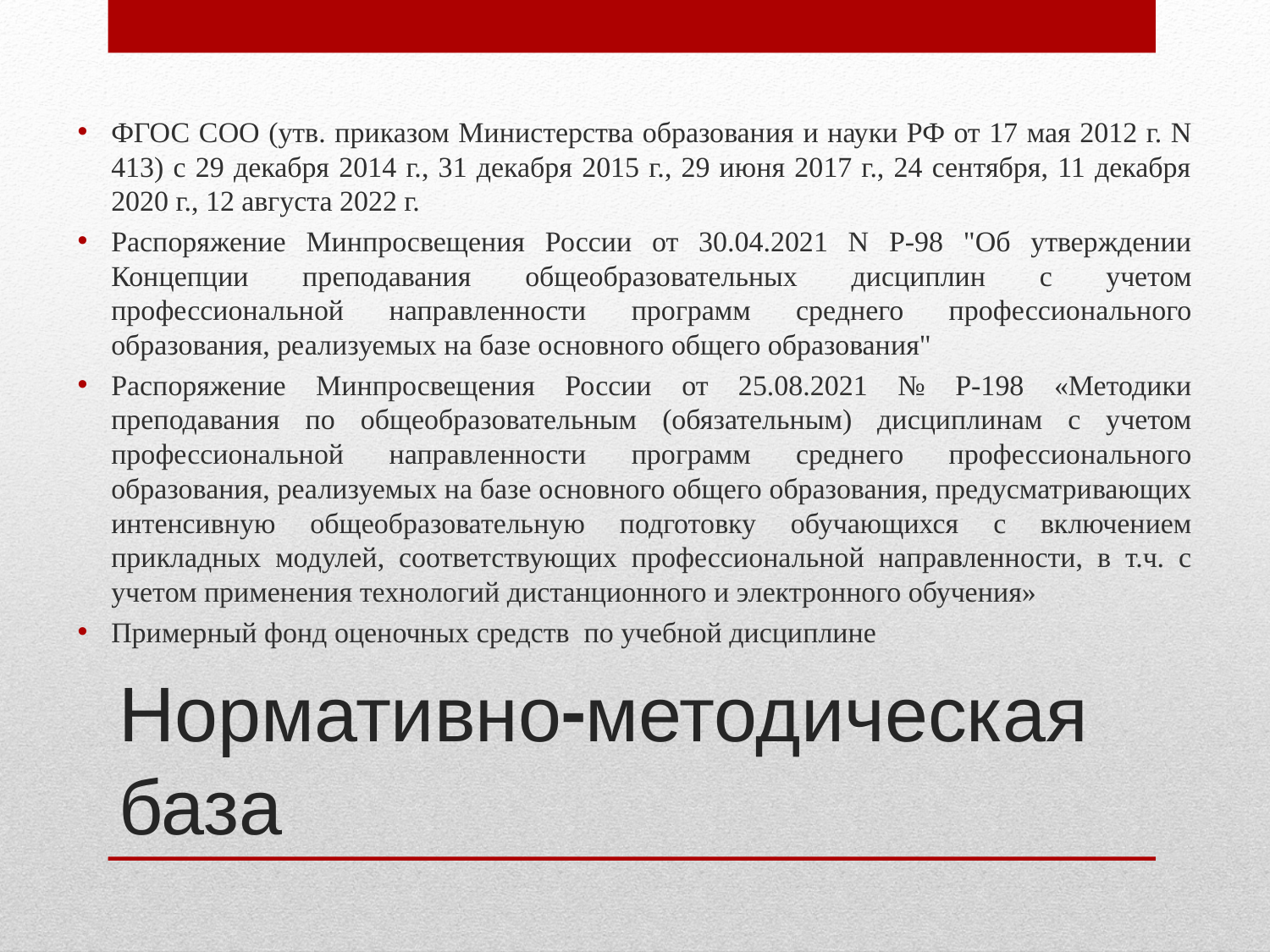

ФГОС СОО (утв. приказом Министерства образования и науки РФ от 17 мая 2012 г. N 413) с 29 декабря 2014 г., 31 декабря 2015 г., 29 июня 2017 г., 24 сентября, 11 декабря 2020 г., 12 августа 2022 г.
Распоряжение Минпросвещения России от 30.04.2021 N Р-98 "Об утверждении Концепции преподавания общеобразовательных дисциплин с учетом профессиональной направленности программ среднего профессионального образования, реализуемых на базе основного общего образования"
Распоряжение Минпросвещения России от 25.08.2021 № Р-198 «Методики преподавания по общеобразовательным (обязательным) дисциплинам с учетом профессиональной направленности программ среднего профессионального образования, реализуемых на базе основного общего образования, предусматривающих интенсивную общеобразовательную подготовку обучающихся с включением прикладных модулей, соответствующих профессиональной направленности, в т.ч. с учетом применения технологий дистанционного и электронного обучения»
Примерный фонд оценочных средств  по учебной дисциплине
# Нормативно-методическая база